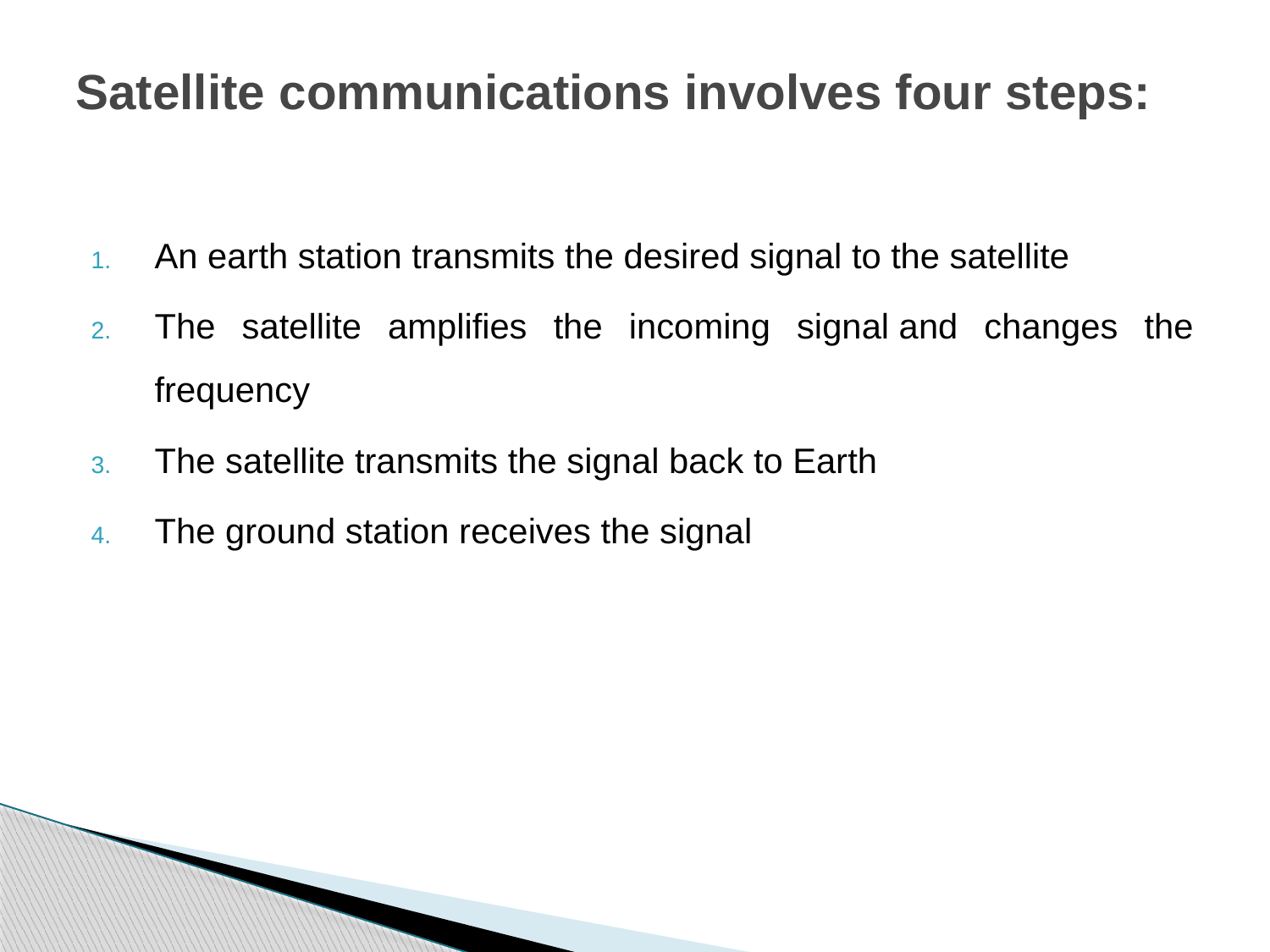

# Satellite communications involves four steps:
An earth station transmits the desired signal to the satellite
The satellite amplifies the incoming signal and changes the frequency
The satellite transmits the signal back to Earth
The ground station receives the signal